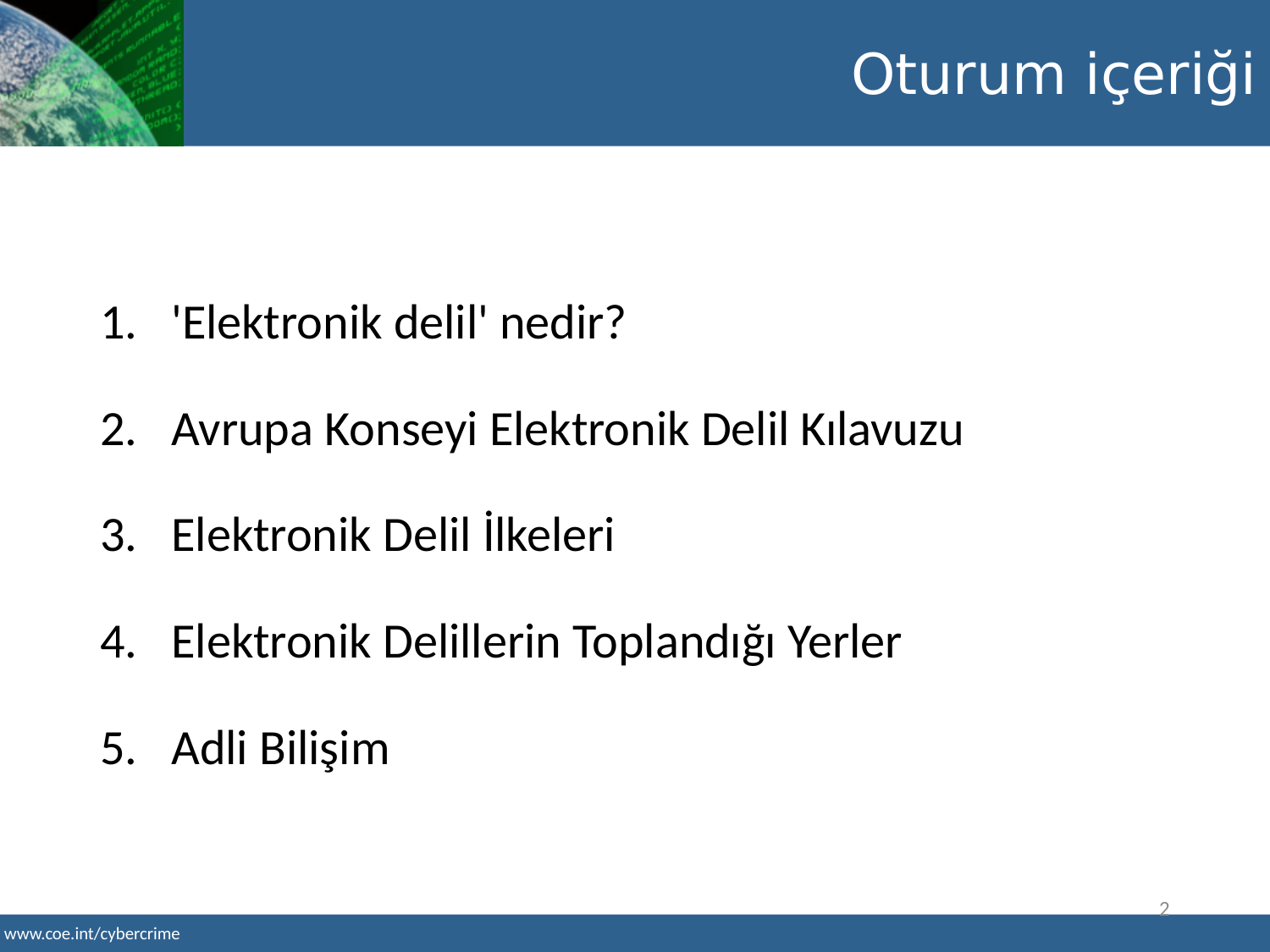

Oturum içeriği

'Elektronik delil' nedir?
Avrupa Konseyi Elektronik Delil Kılavuzu
Elektronik Delil İlkeleri
Elektronik Delillerin Toplandığı Yerler
Adli Bilişim

2